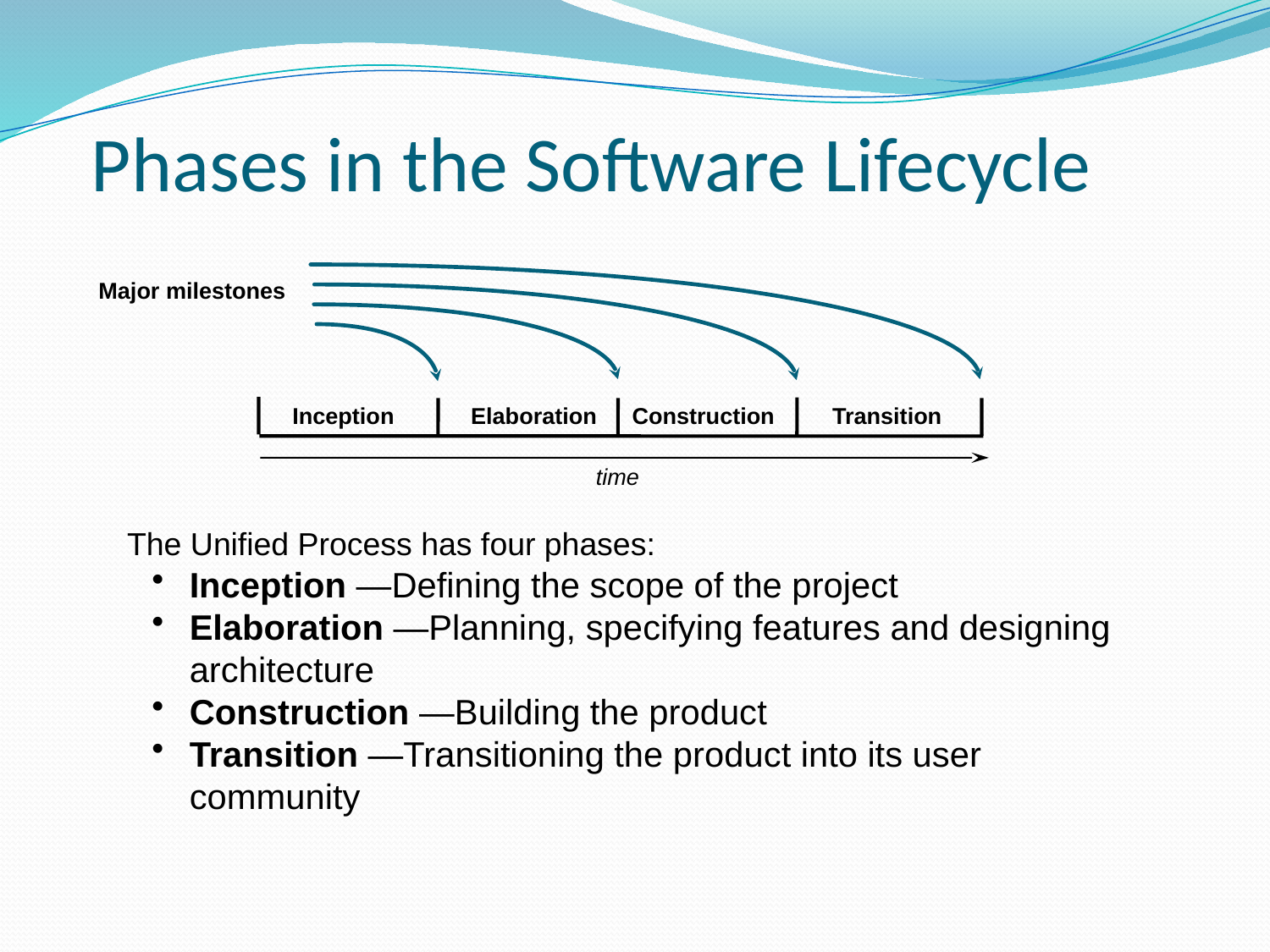

# Phases in the Software Lifecycle
Major milestones

Inception
Elaboration
Construction
Transition

time

The Unified Process has four phases:
Inception —Defining the scope of the project
Elaboration —Planning, specifying features and designing architecture
Construction —Building the product
Transition —Transitioning the product into its user community